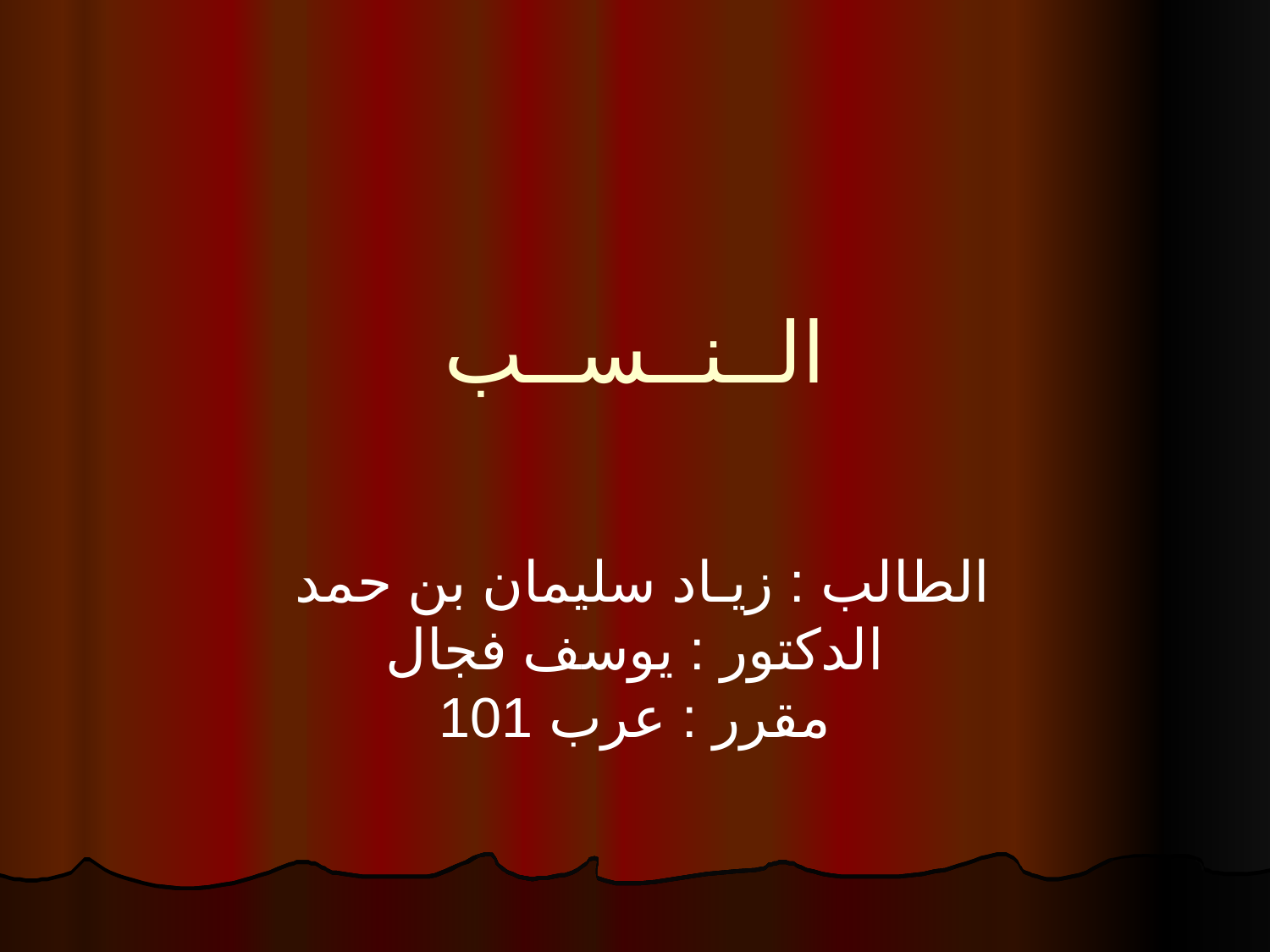

# الــنــســب
الطالب : زيـاد سليمان بن حمد
الدكتور : يوسف فجال
مقرر : عرب 101